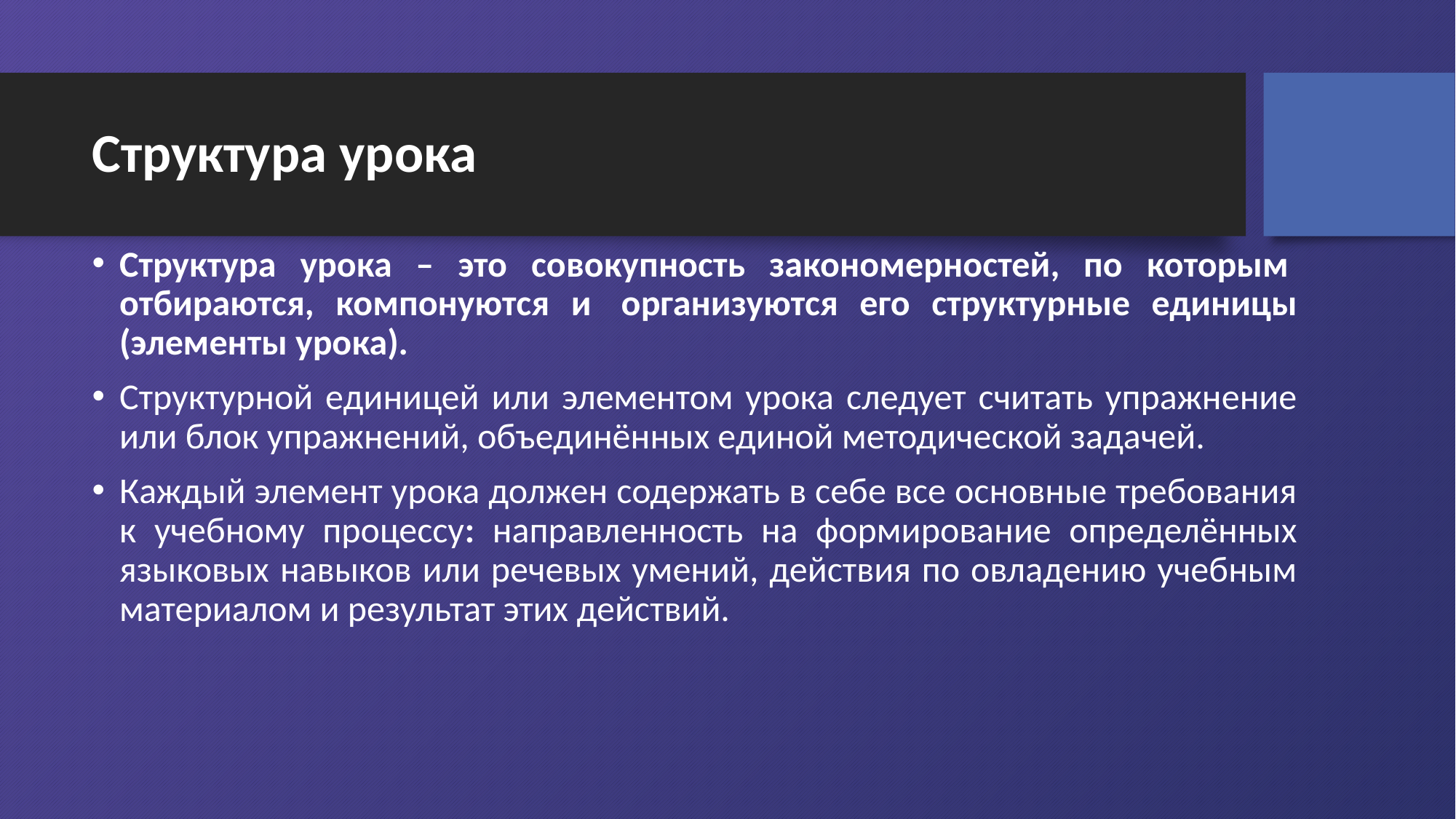

# Структура урока
Структура урока – это совокупность закономерностей, по которым  отбираются, компонуются и  организуются его структурные единицы (элементы урока).
Структурной единицей или элементом урока следует считать упражнение или блок упражнений, объединённых единой методической задачей.
Каждый элемент урока должен содержать в себе все основные требования к учебному процессу: направленность на формирование определённых языковых навыков или речевых умений, действия по овладению учебным материалом и результат этих действий.